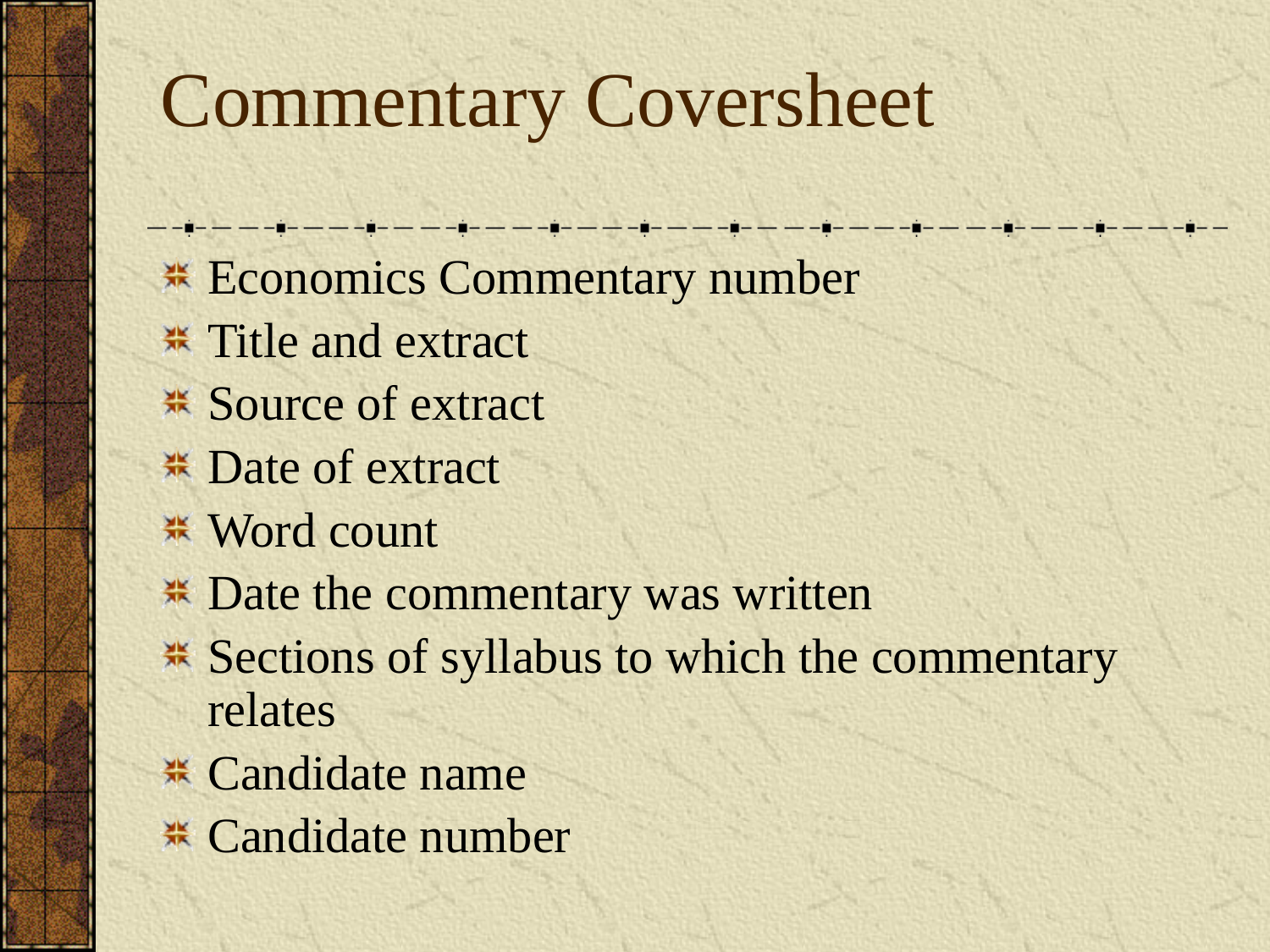

# Commentary Coversheet
Economics Commentary number
Title and extract
Source of extract
Date of extract
Word count
Date the commentary was written
Sections of syllabus to which the commentary relates
Candidate name
Candidate number